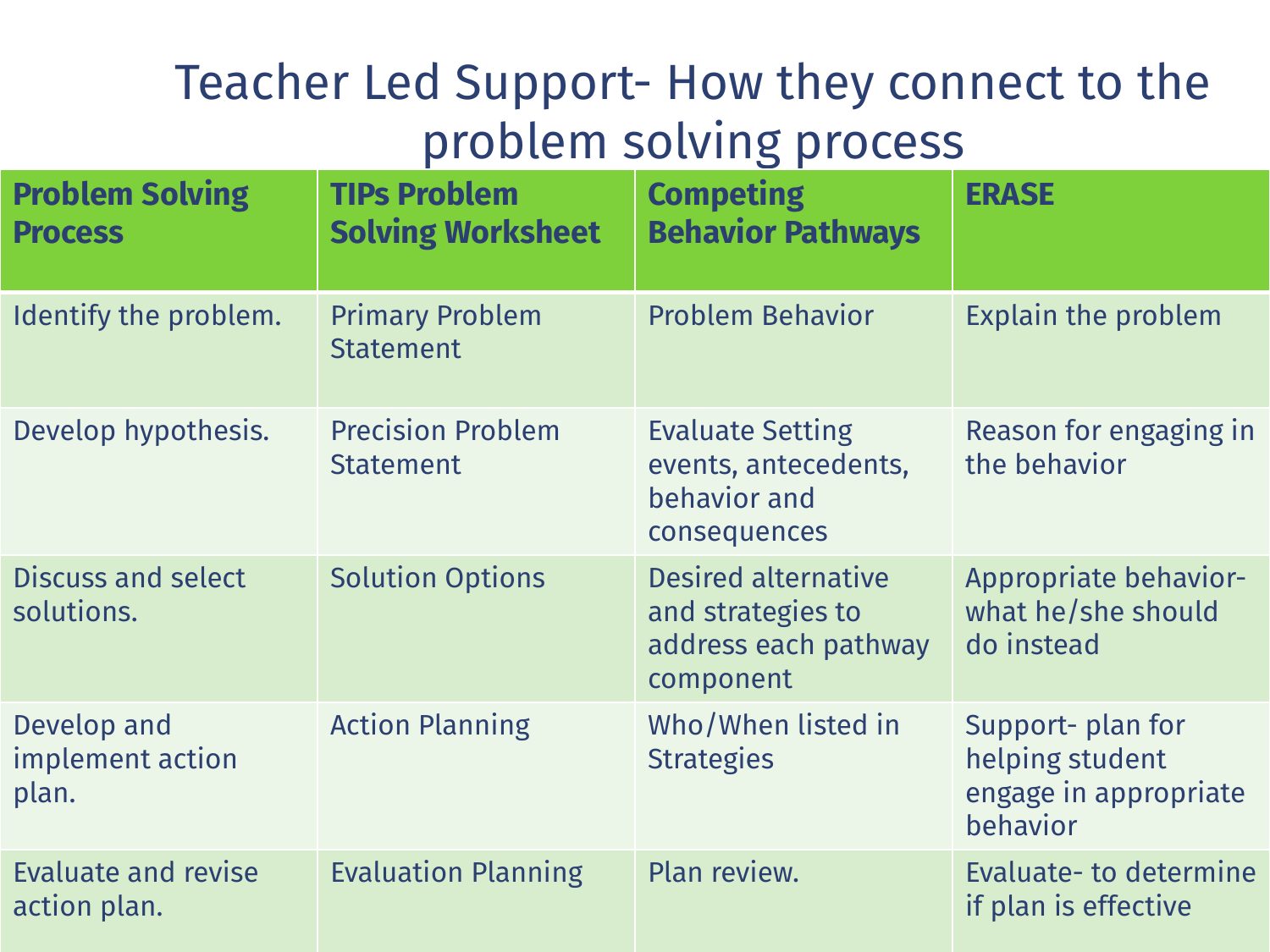

# Teacher Led Support- How they connect to the problem solving process
| Problem Solving Process | TIPs Problem Solving Worksheet | Competing Behavior Pathways | ERASE |
| --- | --- | --- | --- |
| Identify the problem. | Primary Problem Statement | Problem Behavior | Explain the problem |
| Develop hypothesis. | Precision Problem Statement | Evaluate Setting events, antecedents, behavior and consequences | Reason for engaging in the behavior |
| Discuss and select solutions. | Solution Options | Desired alternative and strategies to address each pathway component | Appropriate behavior- what he/she should do instead |
| Develop and implement action plan. | Action Planning | Who/When listed in Strategies | Support- plan for helping student engage in appropriate behavior |
| Evaluate and revise action plan. | Evaluation Planning | Plan review. | Evaluate- to determine if plan is effective |
98